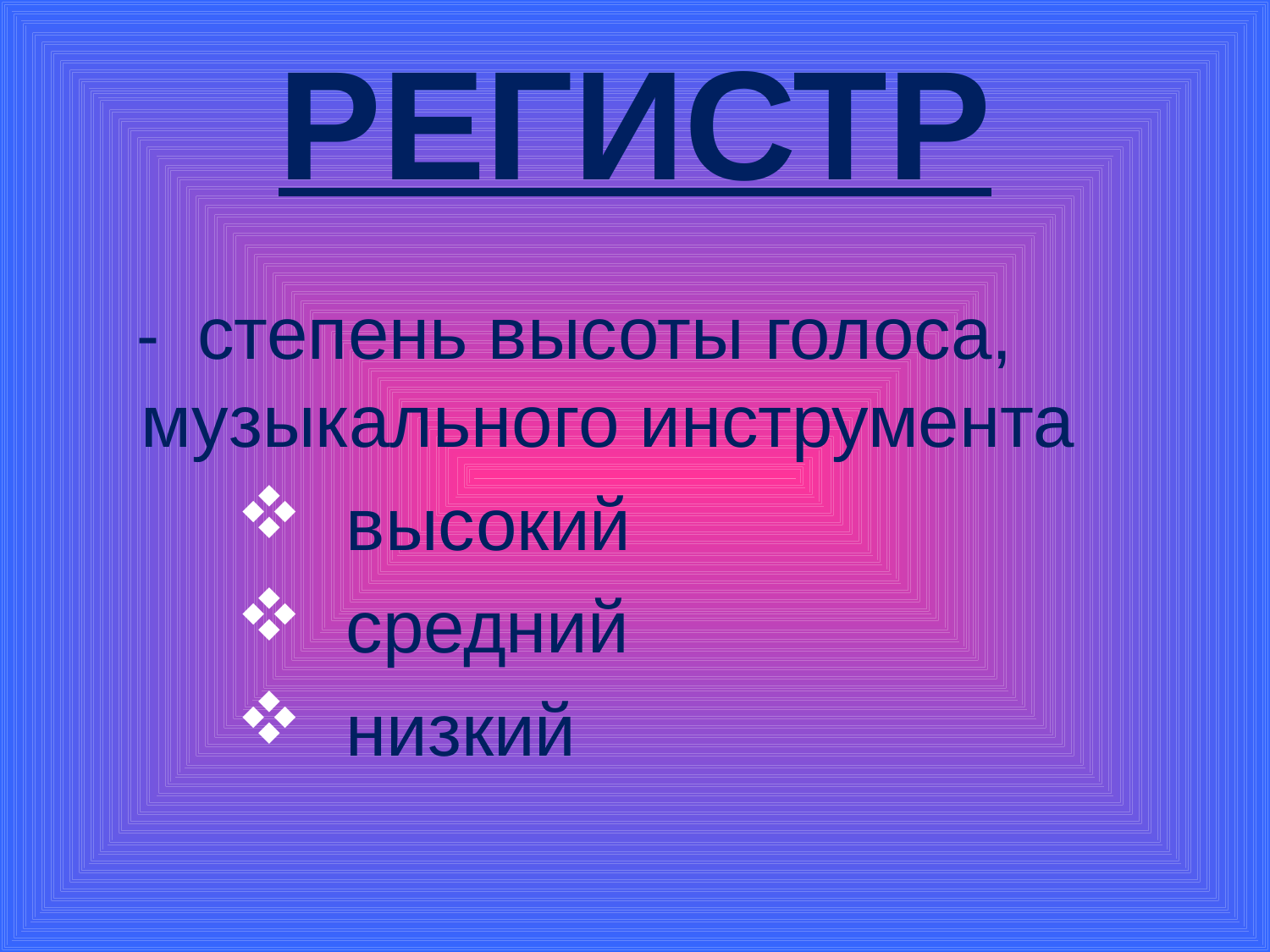

# РЕГИСТР

     -  степень высоты голоса, музыкального инструмента
   высокий
   средний
   низкий